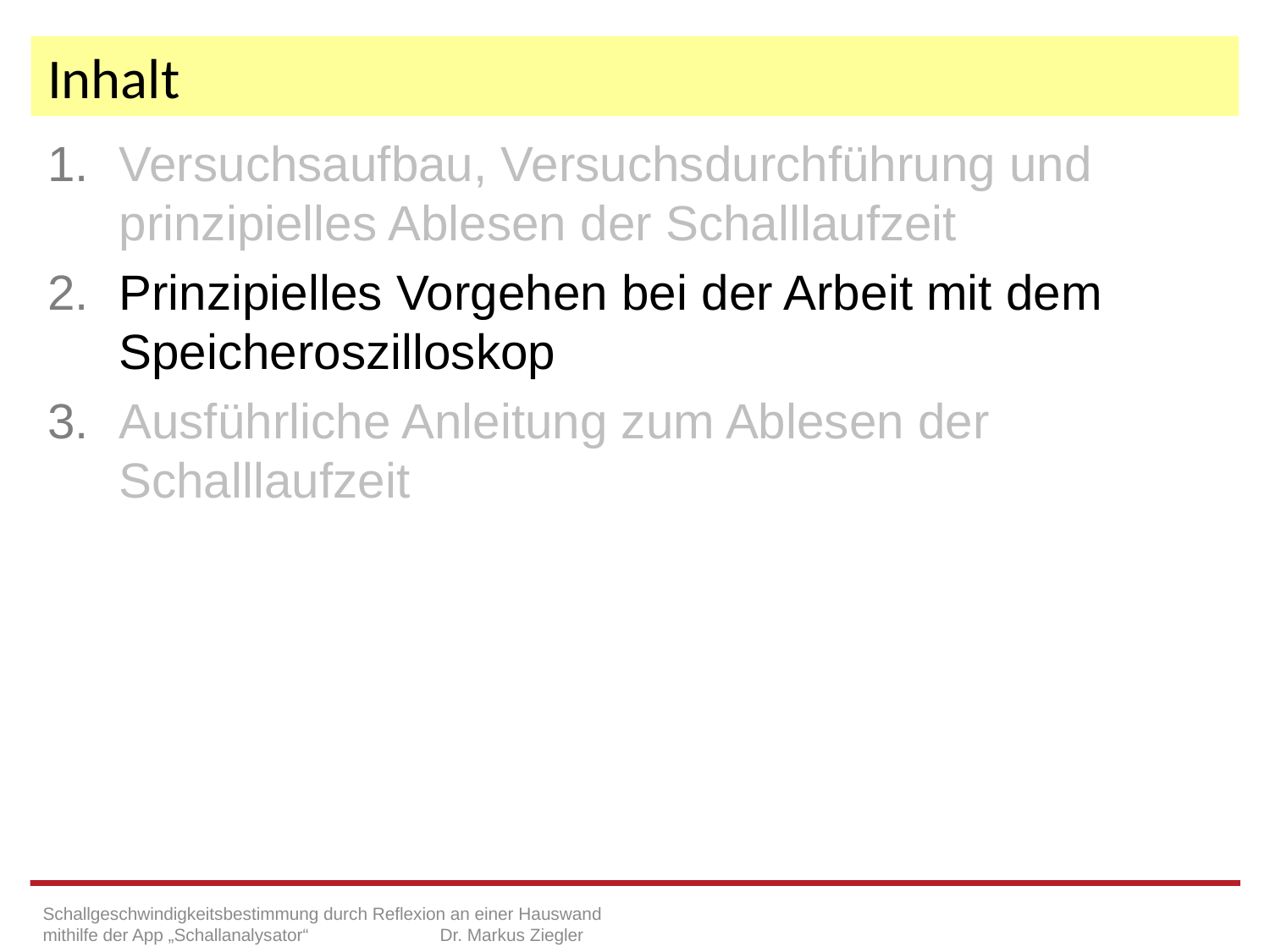

# Inhalt
Versuchsaufbau, Versuchsdurchführung und prinzipielles Ablesen der Schalllaufzeit
Prinzipielles Vorgehen bei der Arbeit mit dem Speicheroszilloskop
Ausführliche Anleitung zum Ablesen der Schalllaufzeit

Schallgeschwindigkeitsbestimmung durch Reflexion an einer Hauswand mithilfe der App „Schallanalysator“                           Dr. Markus Ziegler